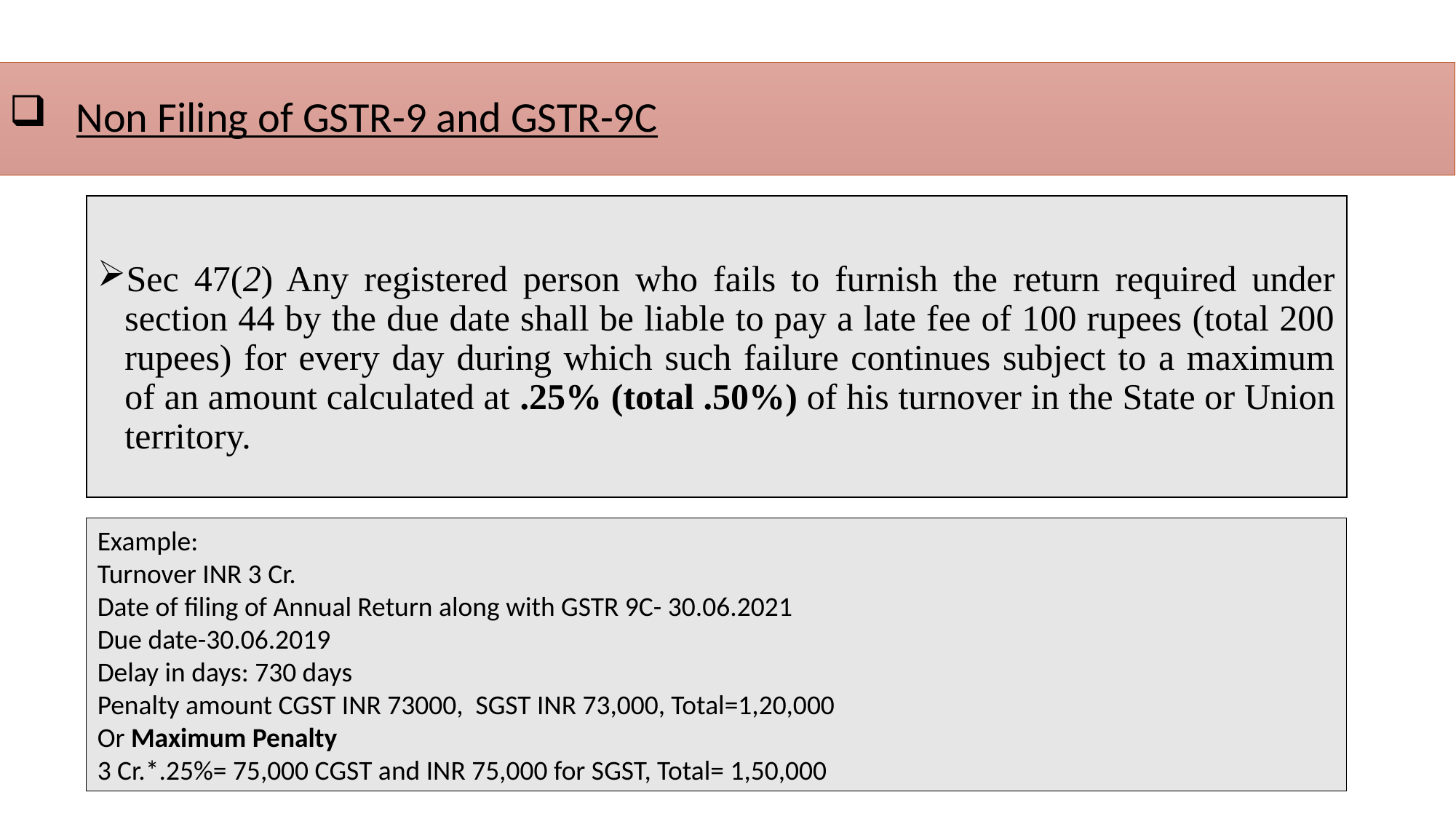

# Non Filing of GSTR-9 and GSTR-9C

Sec 47(2) Any registered person who fails to furnish the return required under section 44 by the due date shall be liable to pay a late fee of 100 rupees (total 200 rupees) for every day during which such failure continues subject to a maximum of an amount calculated at .25% (total .50%) of his turnover in the State or Union territory.

Example:
Turnover INR 3 Cr.
Date of filing of Annual Return along with GSTR 9C- 30.06.2021
Due date-30.06.2019
Delay in days: 730 days
Penalty amount CGST INR 73000,  SGST INR 73,000, Total=1,20,000
Or Maximum Penalty
3 Cr.*.25%= 75,000 CGST and INR 75,000 for SGST, Total= 1,50,000